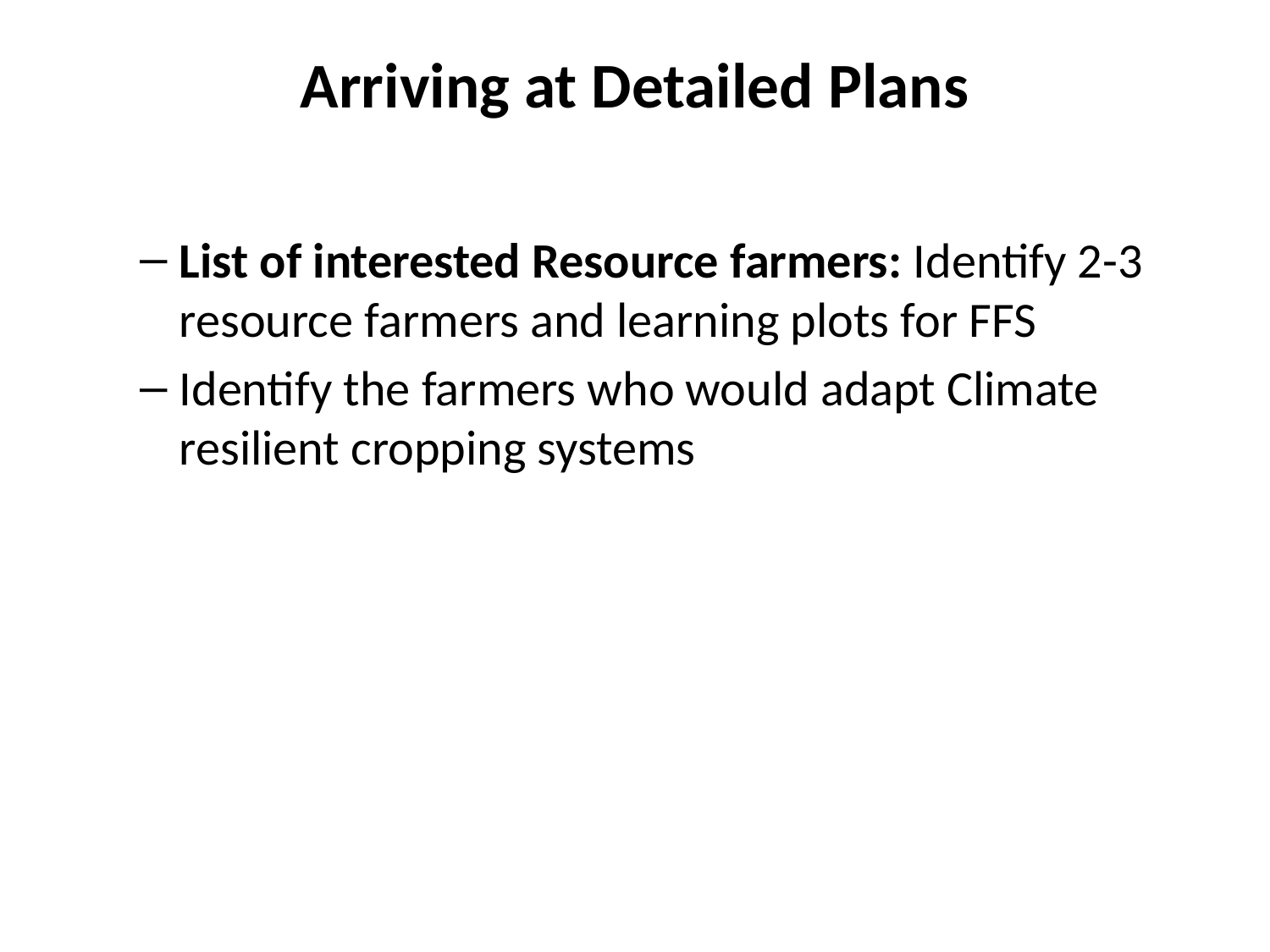

# Arriving at Detailed Plans
List of interested Resource farmers: Identify 2-3 resource farmers and learning plots for FFS
Identify the farmers who would adapt Climate resilient cropping systems